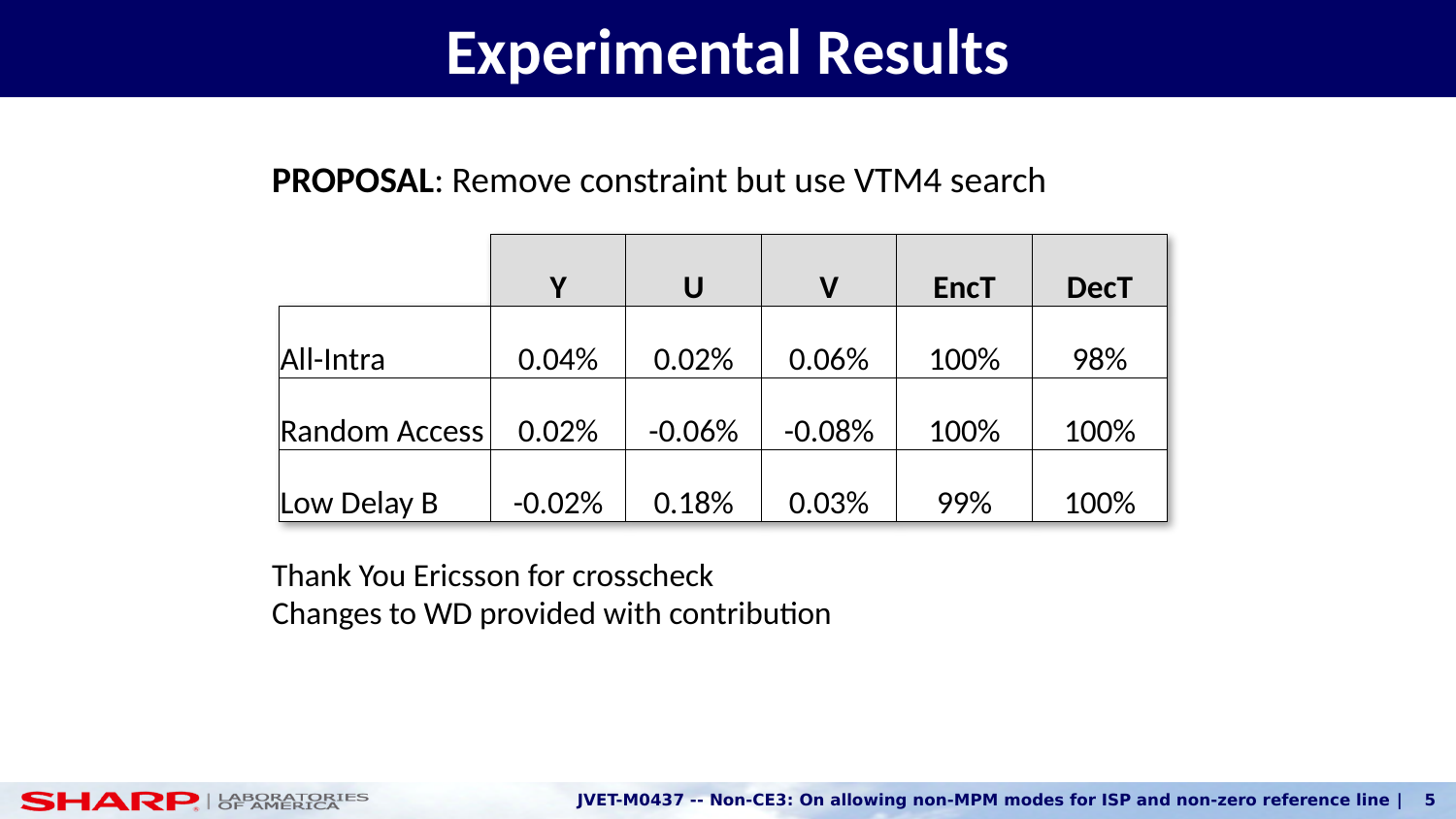

# Experimental Results
PROPOSAL: Remove constraint but use VTM4 search
|  | Y | U | V | EncT | DecT |
| --- | --- | --- | --- | --- | --- |
| All-Intra | 0.04% | 0.02% | 0.06% | 100% | 98% |
| Random Access | 0.02% | -0.06% | -0.08% | 100% | 100% |
| Low Delay B | -0.02% | 0.18% | 0.03% | 99% | 100% |
Thank You Ericsson for crosscheck
Changes to WD provided with contribution